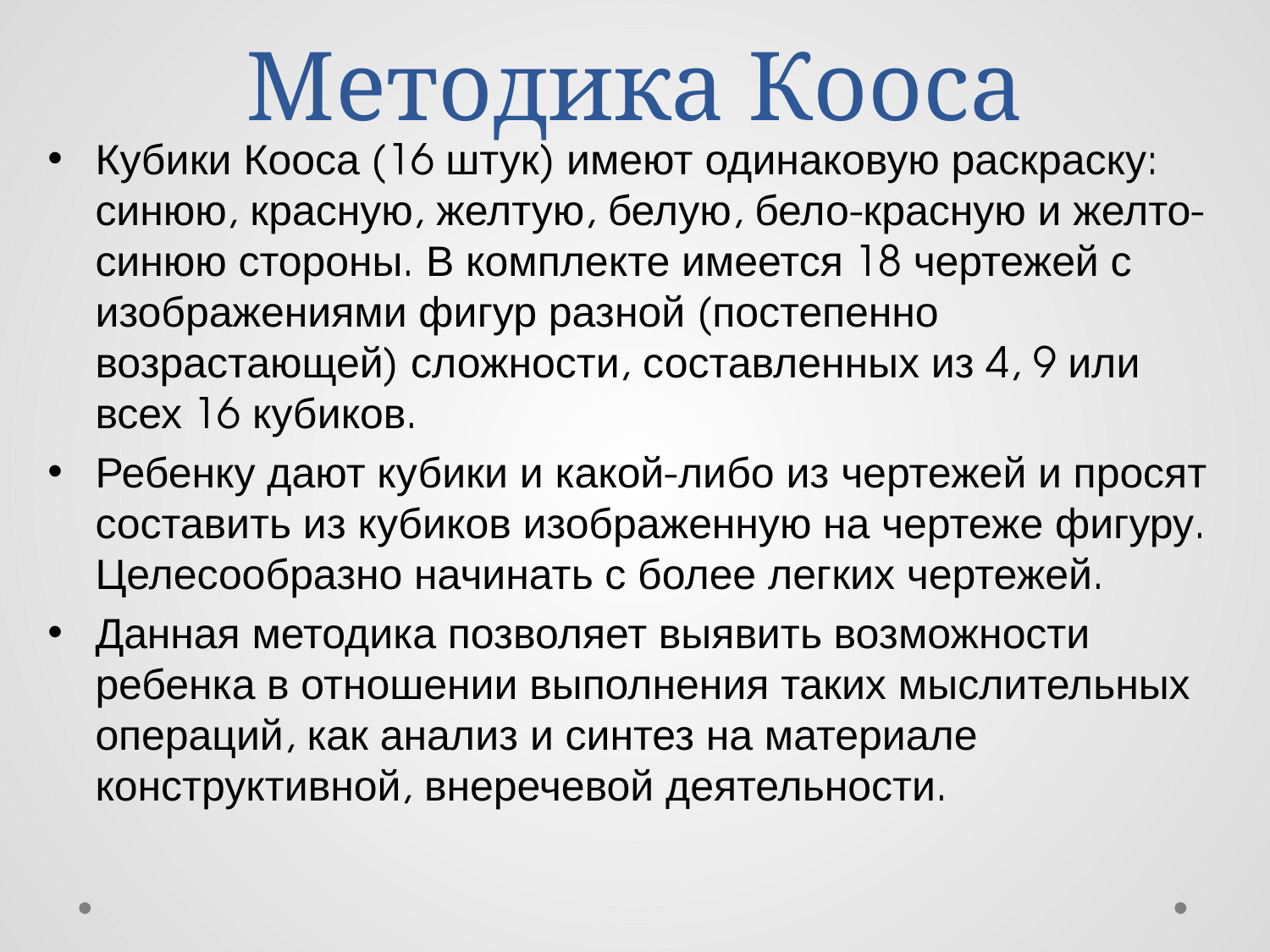

# Методика Кооса
Кубики Кооса (16 штук) имеют одинаковую раскраску: синюю, красную, желтую, белую, бело-красную и желто-синюю стороны. В комплекте имеется 18 чертежей с изображениями фигур разной (постепенно возрастающей) сложности, составленных из 4, 9 или всех 16 кубиков.
Ребенку дают кубики и какой-либо из чертежей и просят составить из кубиков изображенную на чертеже фигуру. Целесообразно начинать с более легких чертежей.
Данная методика позволяет выявить возможности ребенка в отношении выполнения таких мыслительных операций, как анализ и синтез на материале конструктивной, внеречевой деятельности.